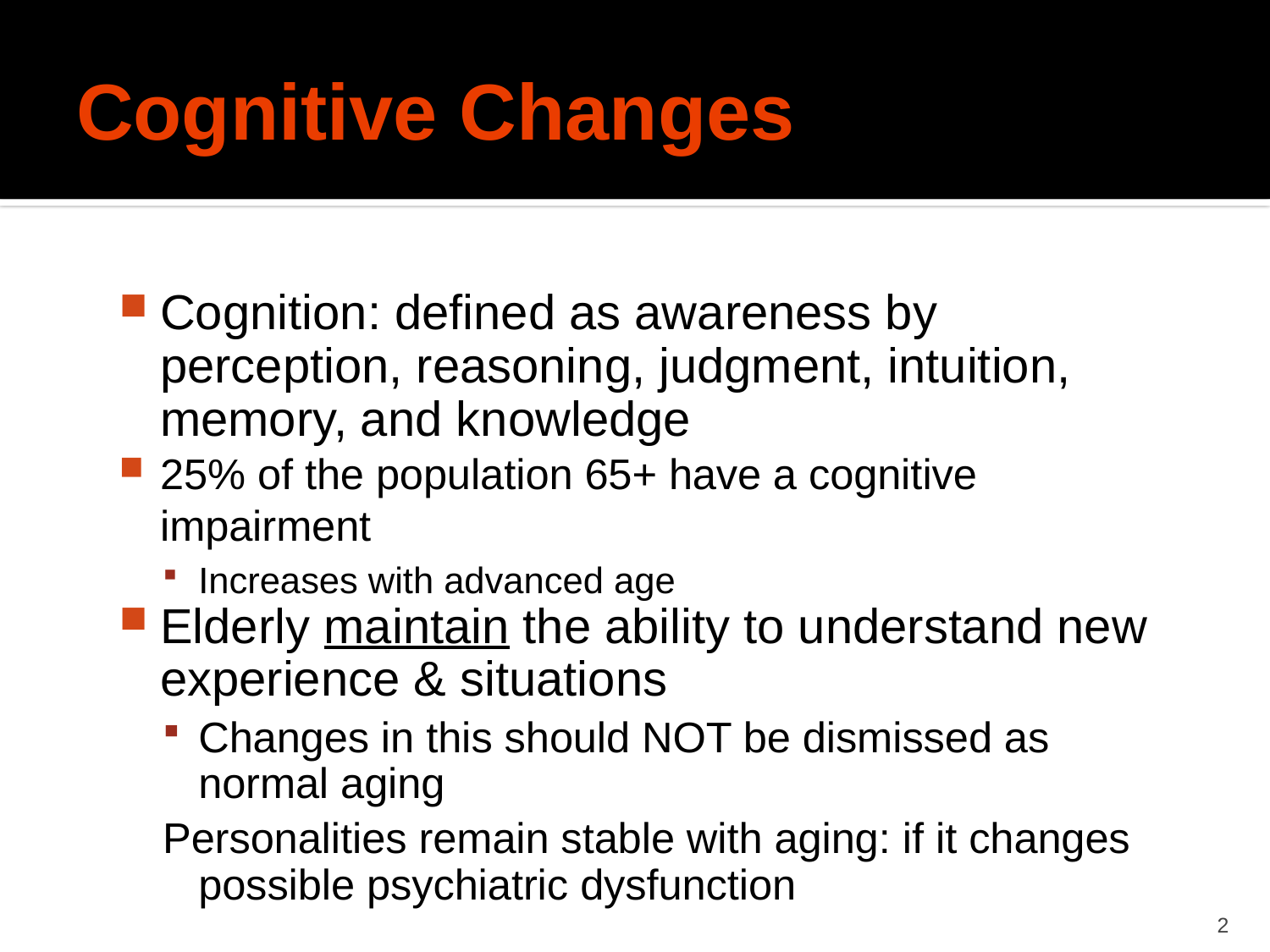

# Cognitive Changes
Cognition: defined as awareness by perception, reasoning, judgment, intuition, memory, and knowledge
25% of the population 65+ have a cognitive impairment
Increases with advanced age
Elderly maintain the ability to understand new experience & situations
Changes in this should NOT be dismissed as normal aging
Personalities remain stable with aging: if it changes possible psychiatric dysfunction
2